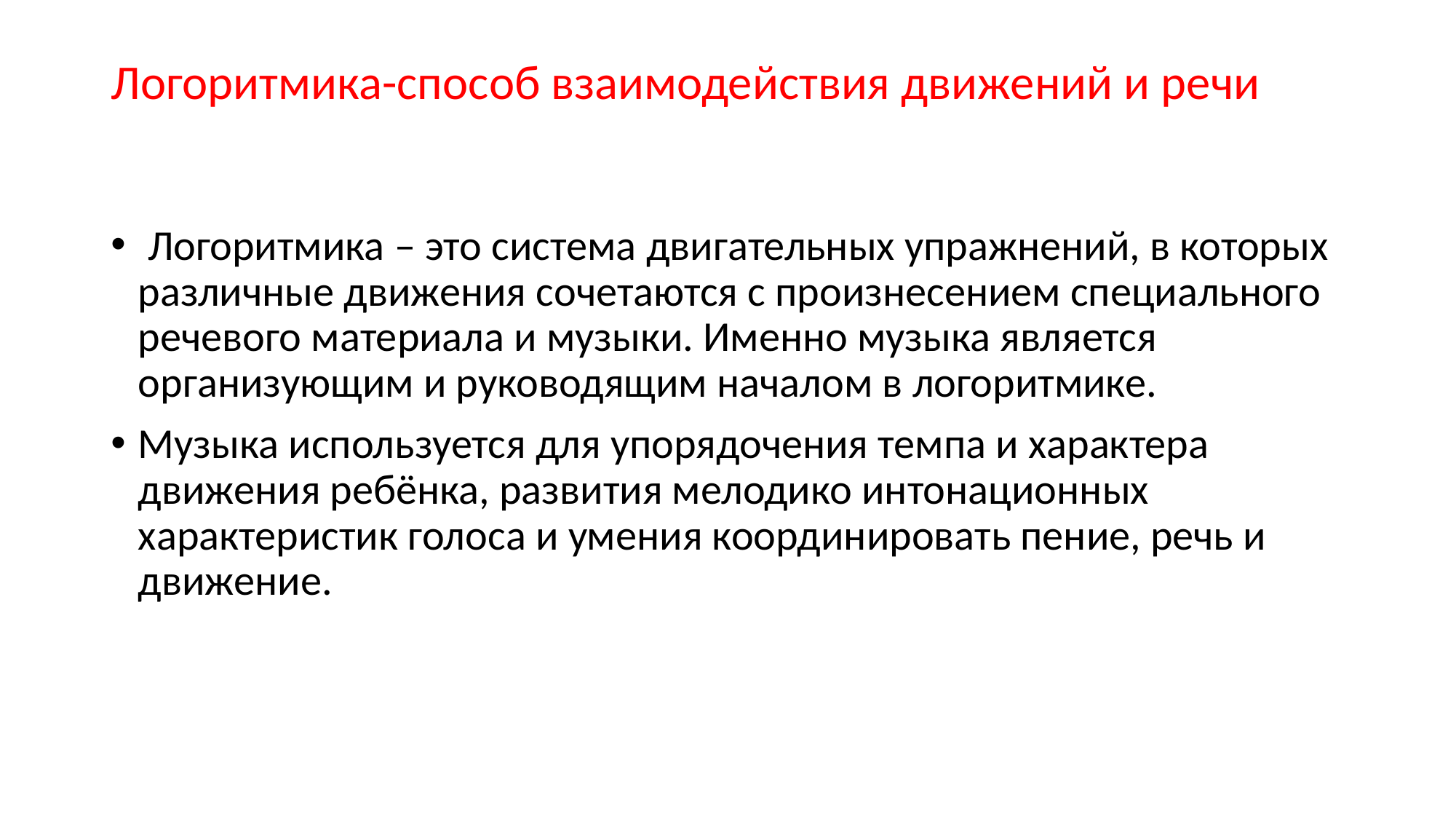

# Логоритмика-способ взаимодействия движений и речи
 Логоритмика – это система двигательных упражнений, в которых различные движения сочетаются с произнесением специального речевого материала и музыки. Именно музыка является организующим и руководящим началом в логоритмике.
Музыка используется для упорядочения темпа и характера движения ребёнка, развития мелодико интонационных характеристик голоса и умения координировать пение, речь и движение.